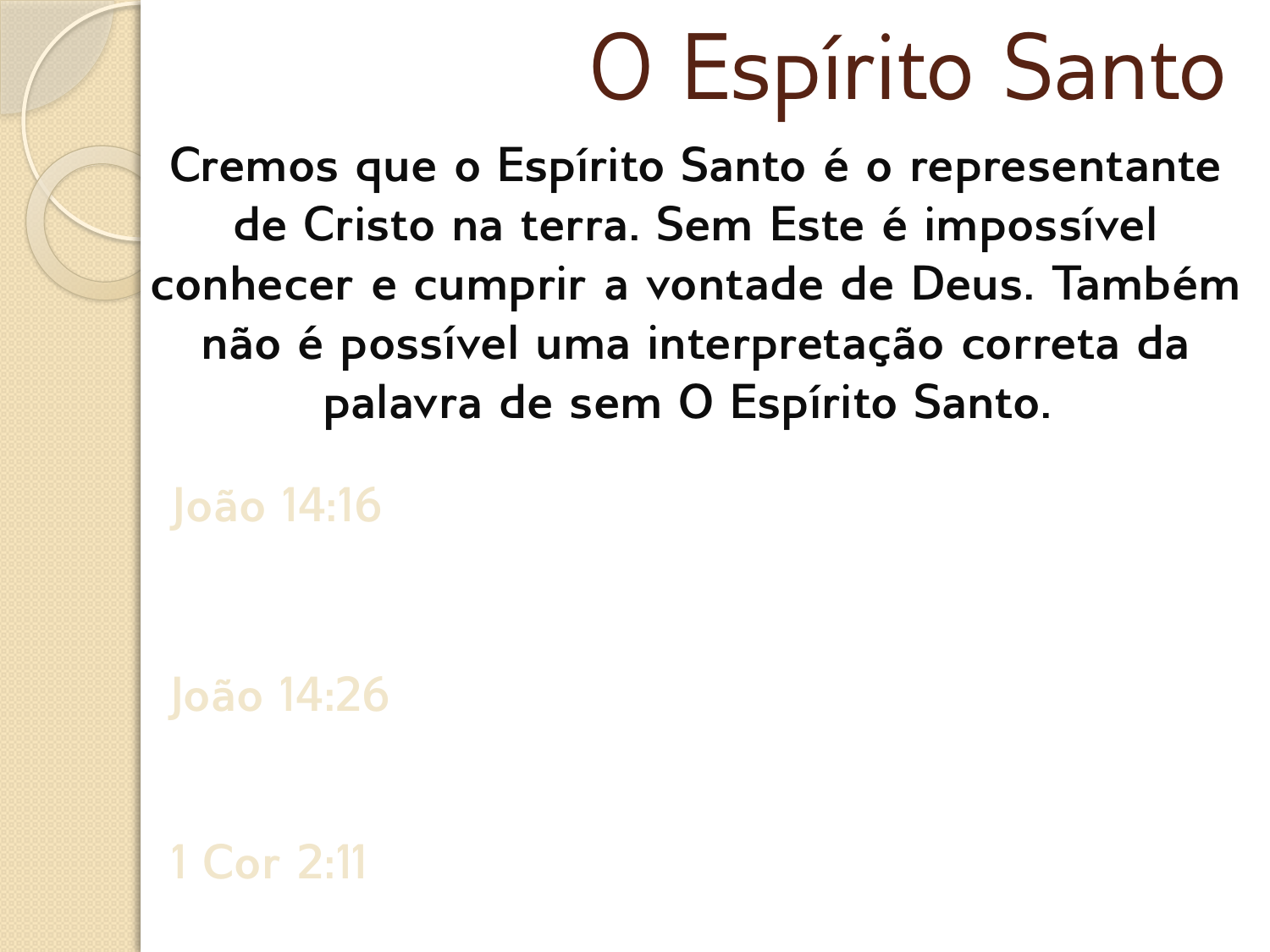

# O Espírito Santo
Cremos que o Espírito Santo é o representante de Cristo na terra. Sem Este é impossível conhecer e cumprir a vontade de Deus. Também não é possível uma interpretação correta da palavra de sem O Espírito Santo.
João 14:16
João 14:26
1 Cor 2:11